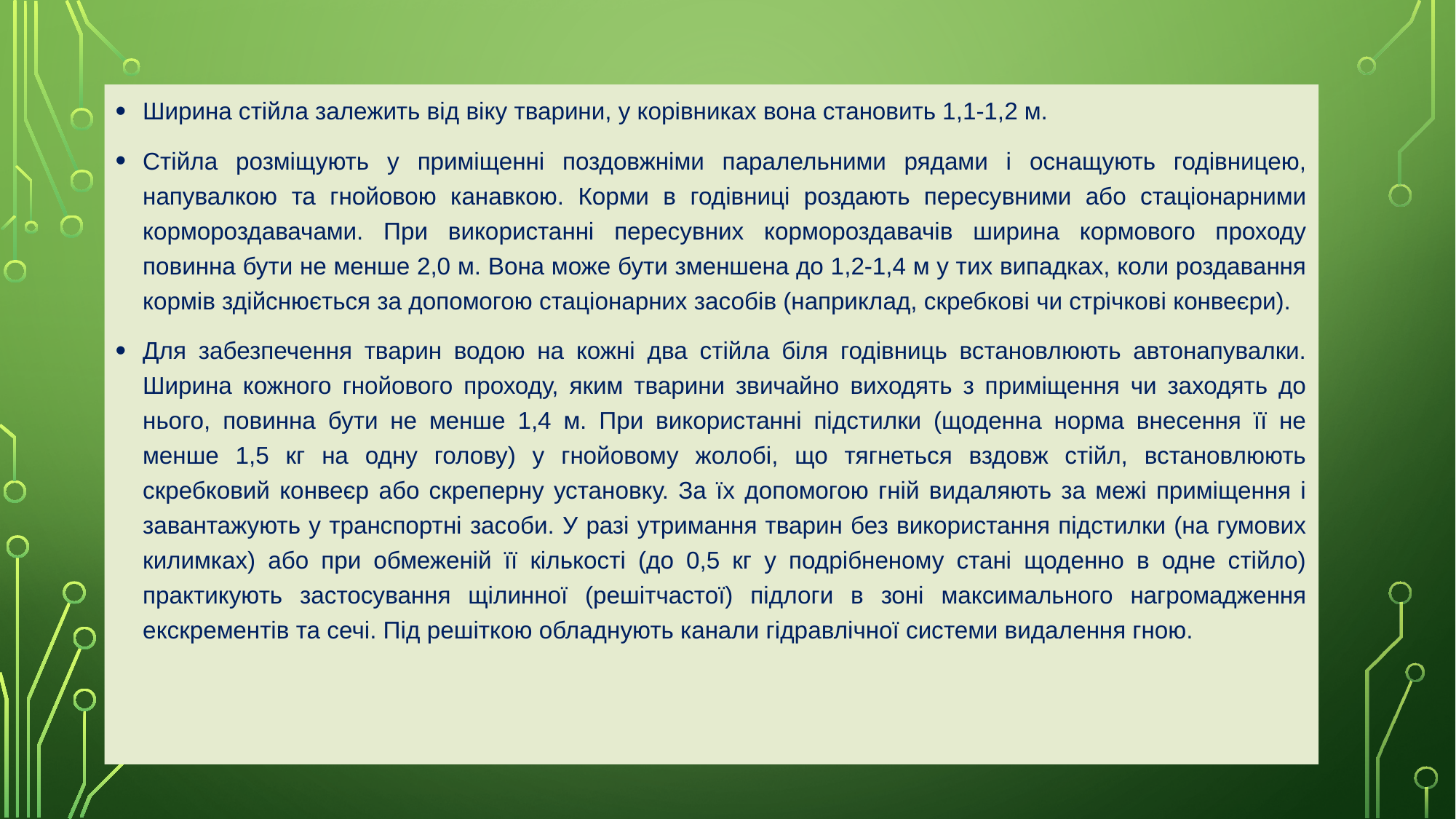

Ширина стійла залежить від віку тварини, у корівниках вона становить 1,1-1,2 м.
Стійла розміщують у приміщенні поздовжніми паралельними рядами і оснащують годівницею, напувалкою та гнойовою канавкою. Корми в годівниці роздають пересувними або стаціонарними кормороздавачами. При використанні пересувних кормороздавачів ширина кормового проходу повинна бути не менше 2,0 м. Вона може бути зменшена до 1,2-1,4 м у тих випадках, коли роздавання кормів здійснюється за допомогою стаціонарних засобів (наприклад, скребкові чи стрічкові конвеєри).
Для забезпечення тварин водою на кожні два стійла біля годівниць встановлюють автонапувалки. Ширина кожного гнойового проходу, яким тварини звичайно виходять з приміщення чи заходять до нього, повинна бути не менше 1,4 м. При використанні підстилки (щоденна норма внесення її не менше 1,5 кг на одну голову) у гнойовому жолобі, що тягнеться вздовж стійл, встановлюють скребковий конвеєр або скреперну установку. За їх допомогою гній видаляють за межі приміщення і завантажують у транспортні засоби. У разі утримання тварин без використання підстилки (на гумових килимках) або при обмеженій її кількості (до 0,5 кг у подрібненому стані щоденно в одне стійло) практикують застосування щілинної (решітчастої) підлоги в зоні максимального нагромадження екскрементів та сечі. Під решіткою обладнують канали гідравлічної системи видалення гною.